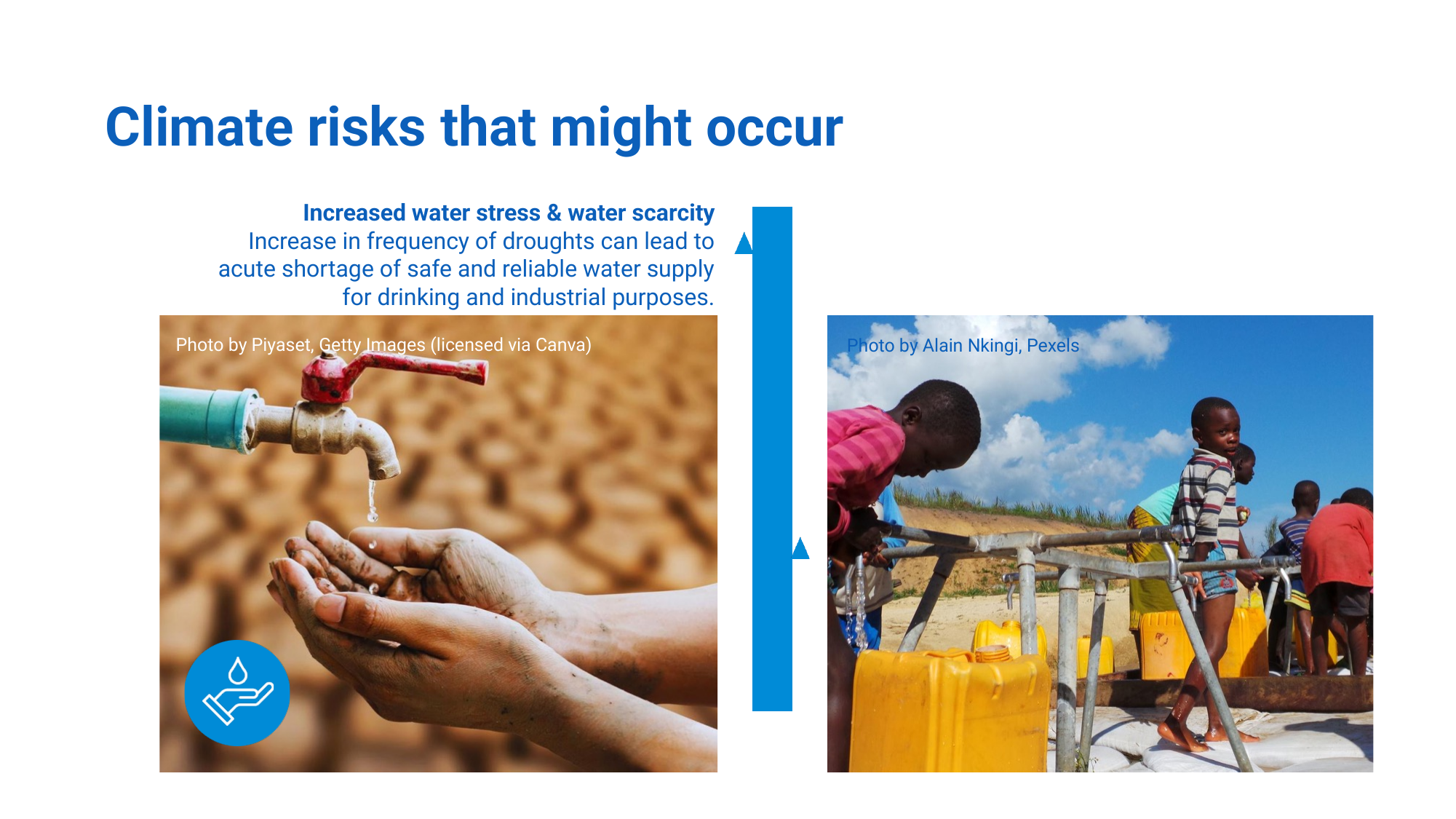

Climate risks that might occur
Increased water stress & water scarcity
Increase in frequency of droughts can lead to acute shortage of safe and reliable water supply for drinking and industrial purposes.

Photo by Piyaset, Getty Images (licensed via Canva)
Photo by Alain Nkingi, Pexels

27